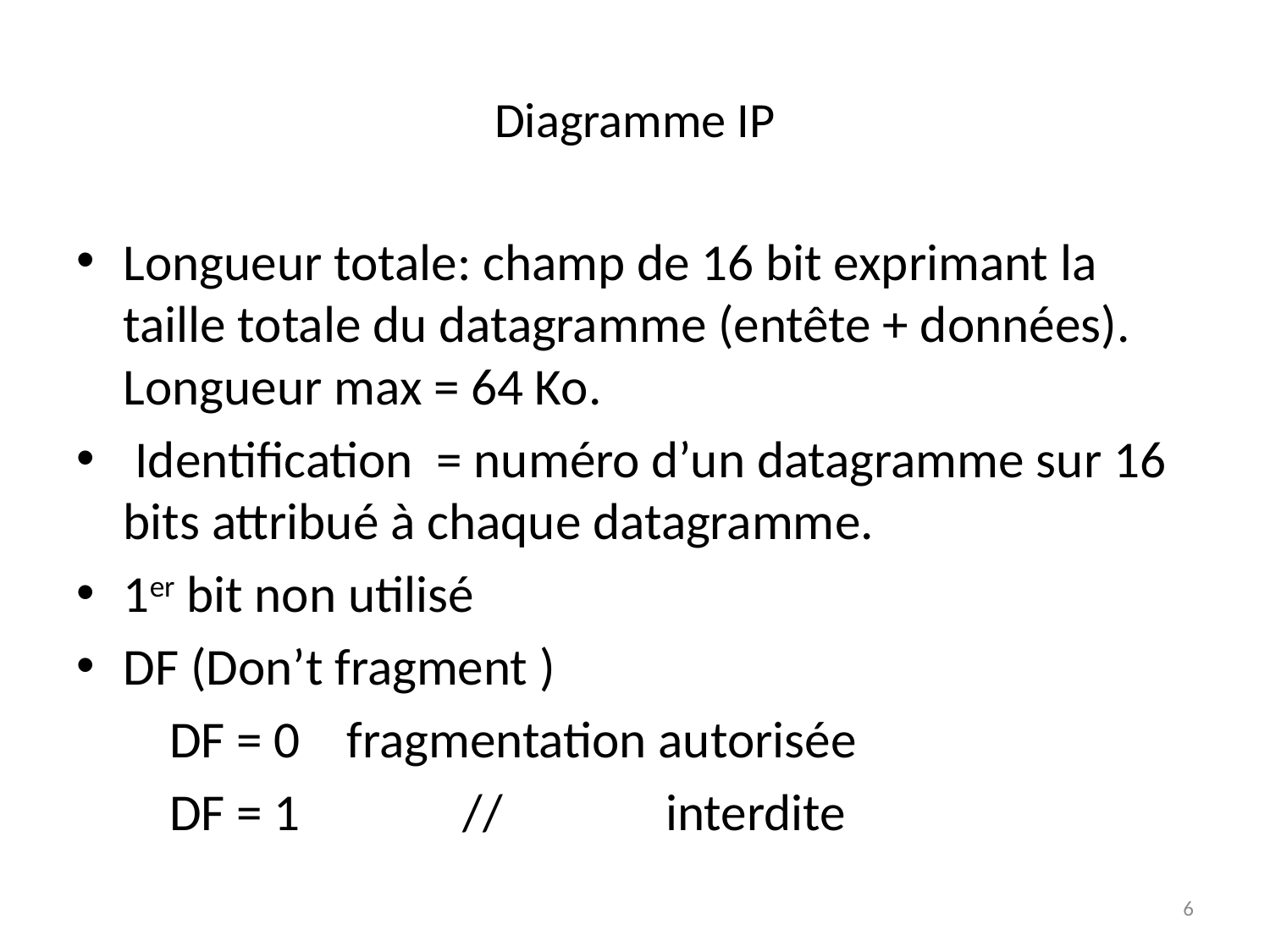

# Diagramme IP
Longueur totale: champ de 16 bit exprimant la taille totale du datagramme (entête + données). Longueur max = 64 Ko.
 Identification  = numéro d’un datagramme sur 16 bits attribué à chaque datagramme.
1er bit non utilisé
DF (Don’t fragment )
        DF = 0    fragmentation autorisée
        DF = 1              //              interdite

6